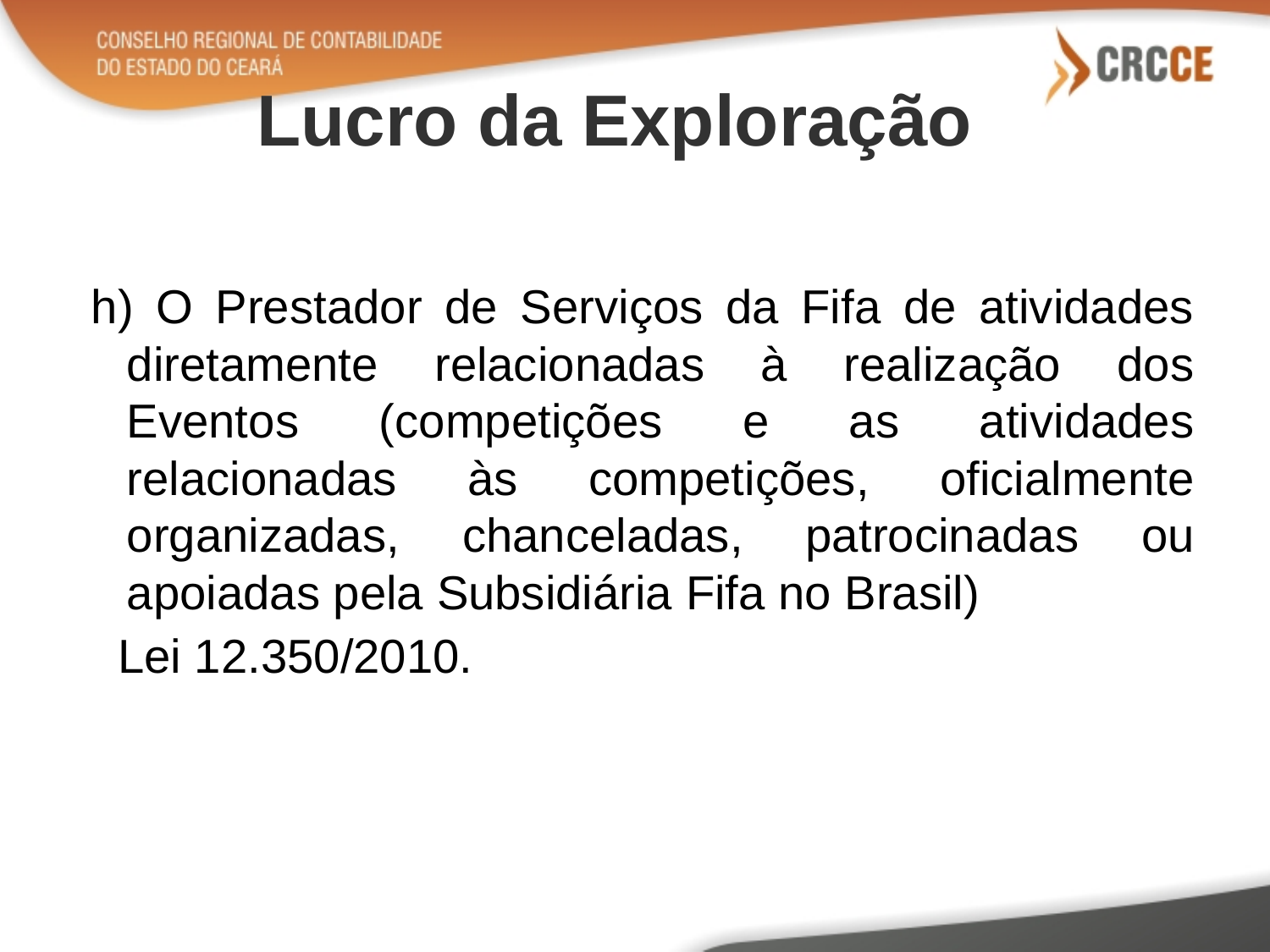

# Lucro da Exploração

h) O Prestador de Serviços da Fifa de atividades diretamente relacionadas à realização dos Eventos (competições e as atividades relacionadas às competições, oficialmente organizadas, chanceladas, patrocinadas ou apoiadas pela Subsidiária Fifa no Brasil)
  Lei 12.350/2010.